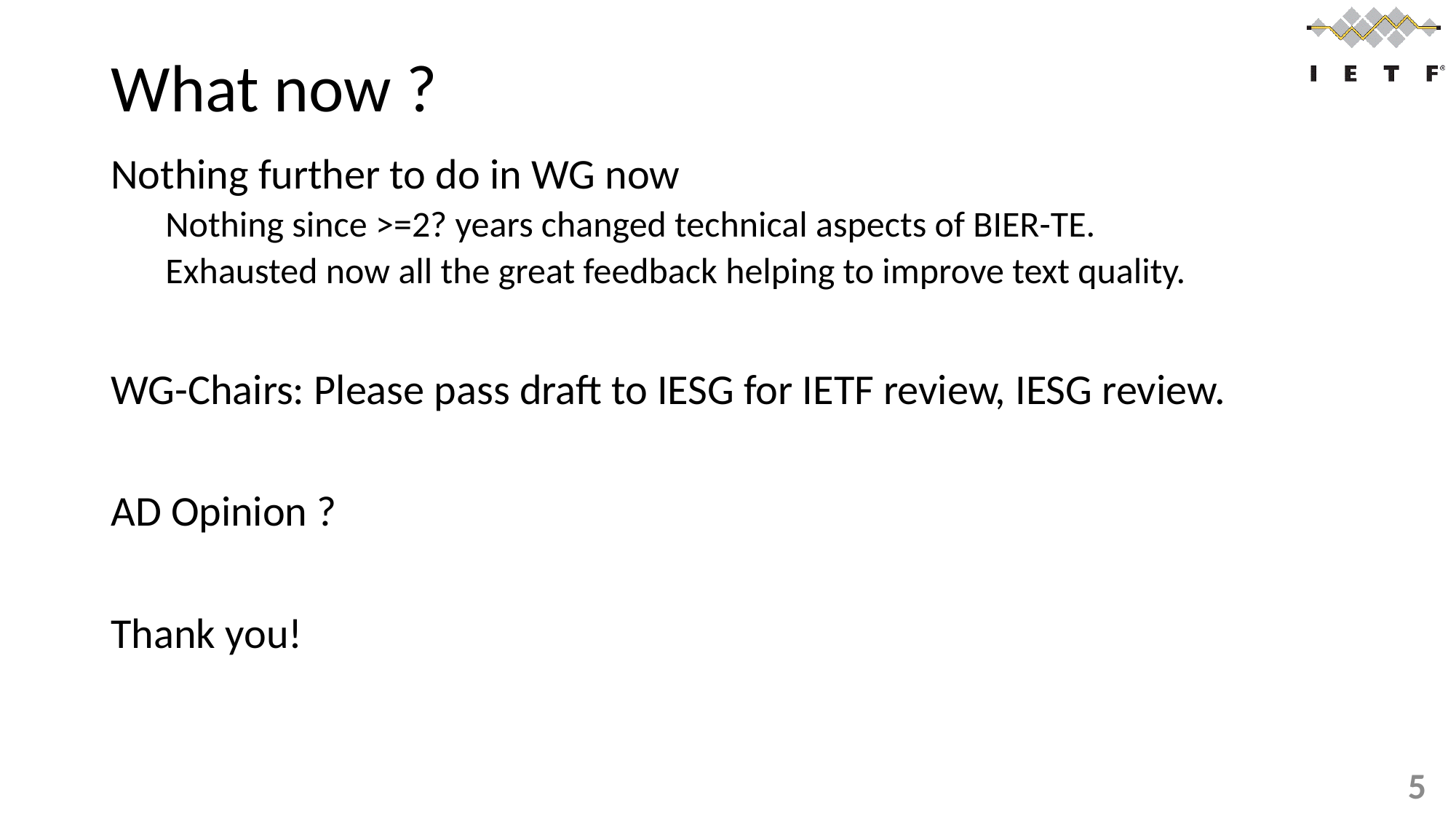

# What now ?
Nothing further to do in WG now
Nothing since >=2? years changed technical aspects of BIER-TE.
Exhausted now all the great feedback helping to improve text quality.

WG-Chairs: Please pass draft to IESG for IETF review, IESG review.

AD Opinion ?

Thank you!
5